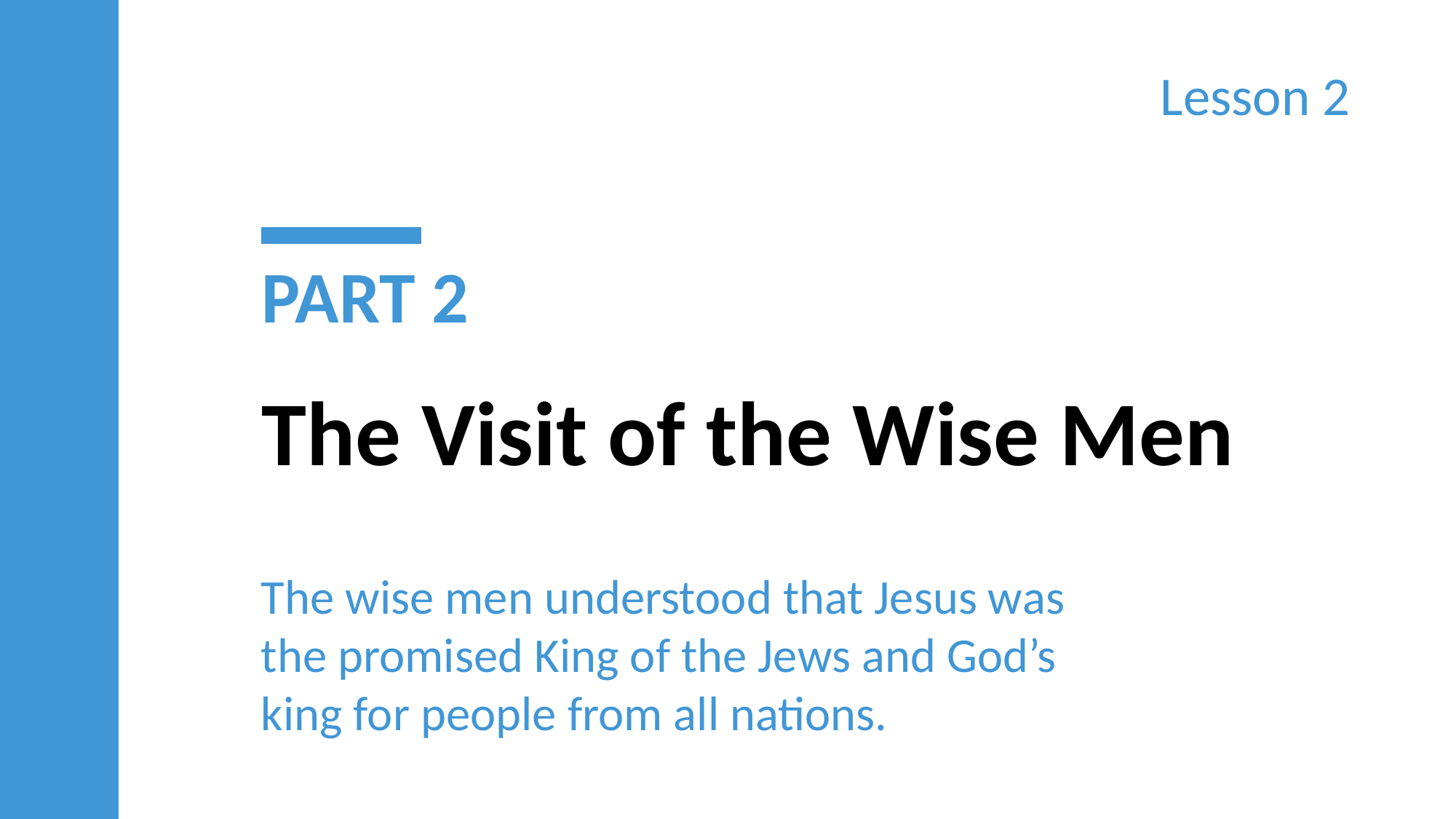

Lesson 2
PART 2
The Visit of the Wise Men
The wise men understood that Jesus was the promised King of the Jews and God’s king for people from all nations.